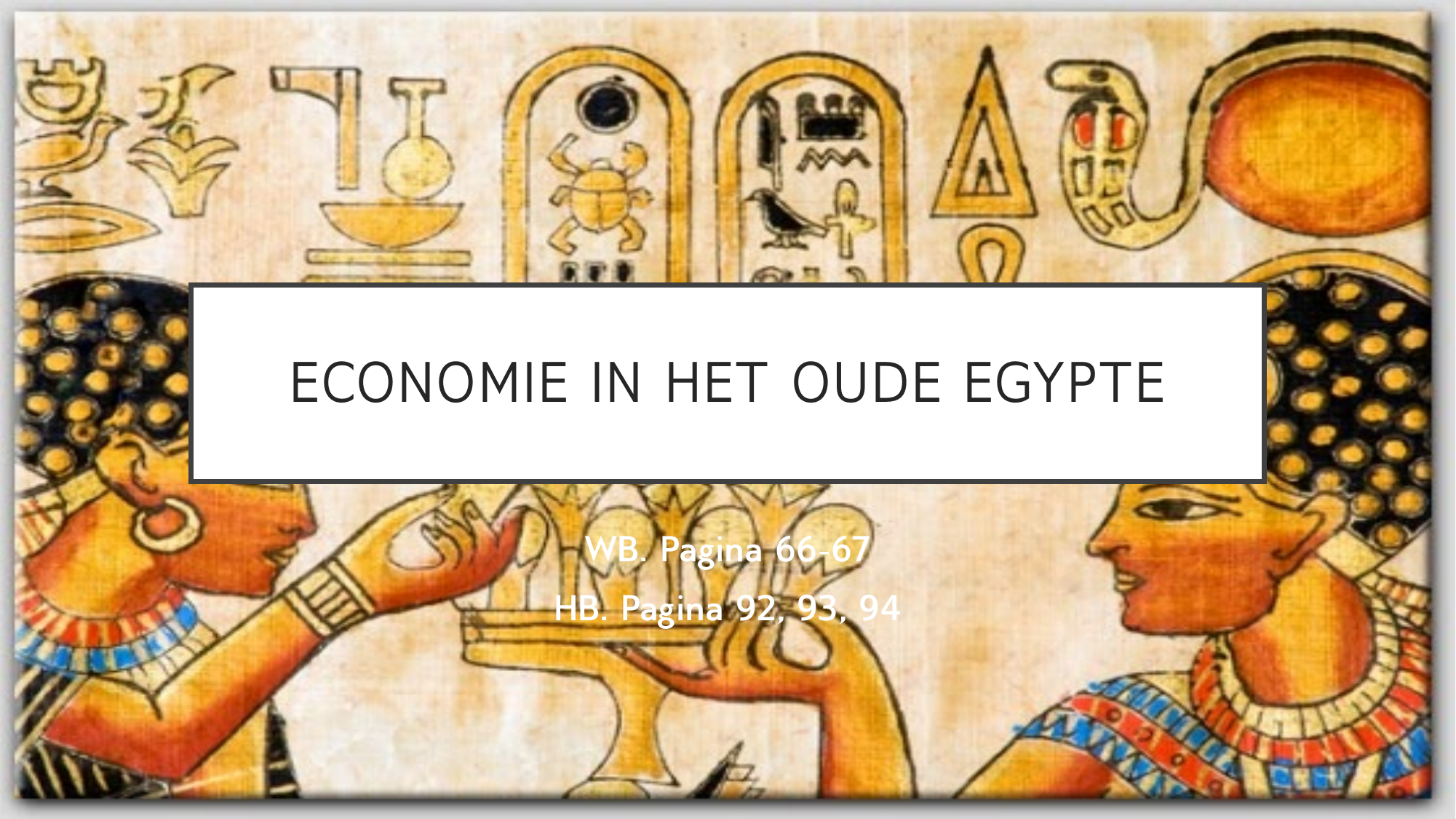

# Economie in het oude egypte
WB. Pagina 66-67
HB. Pagina 92, 93, 94